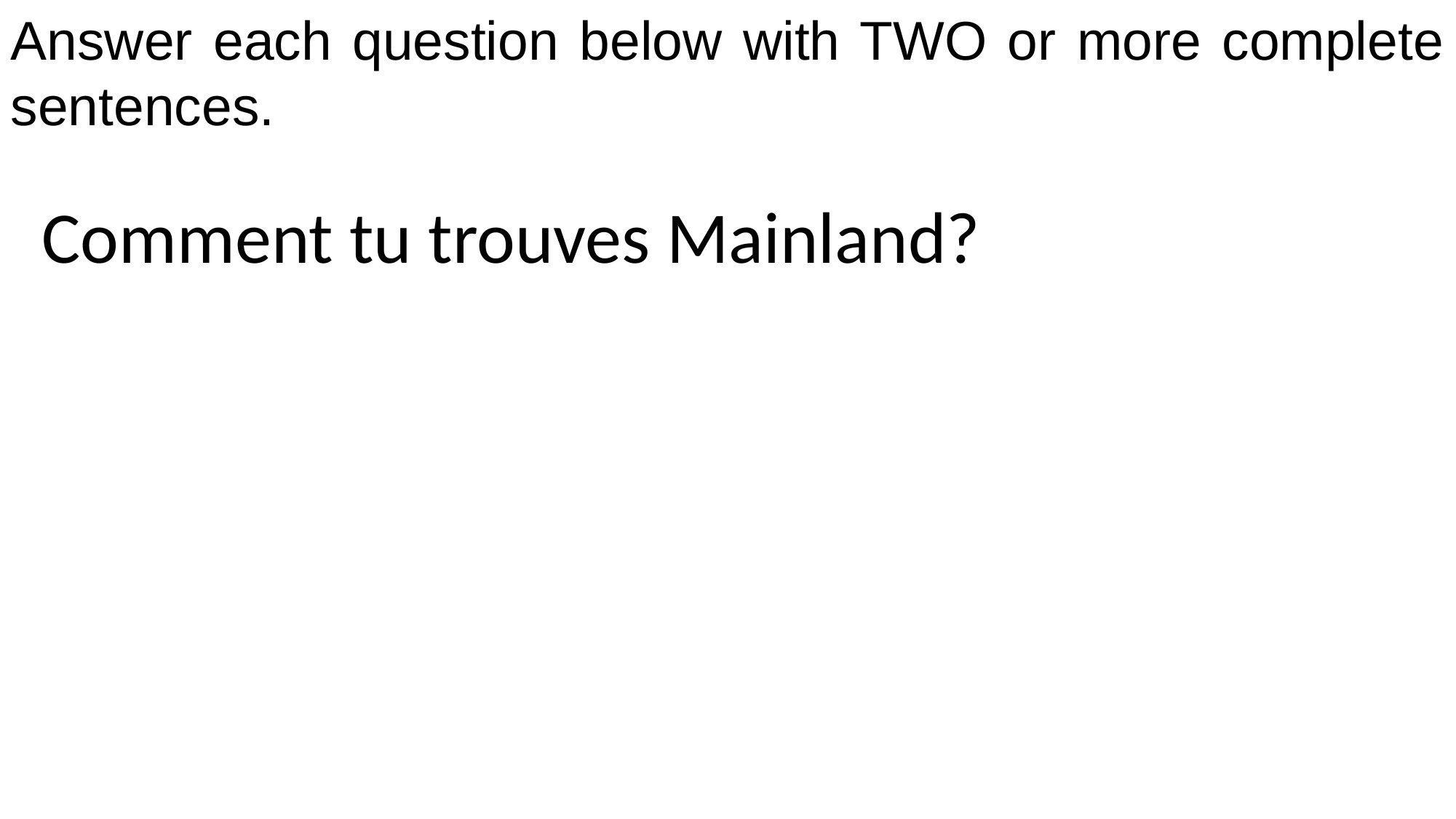

Answer each question below with TWO or more complete sentences.
Comment tu trouves Mainland?